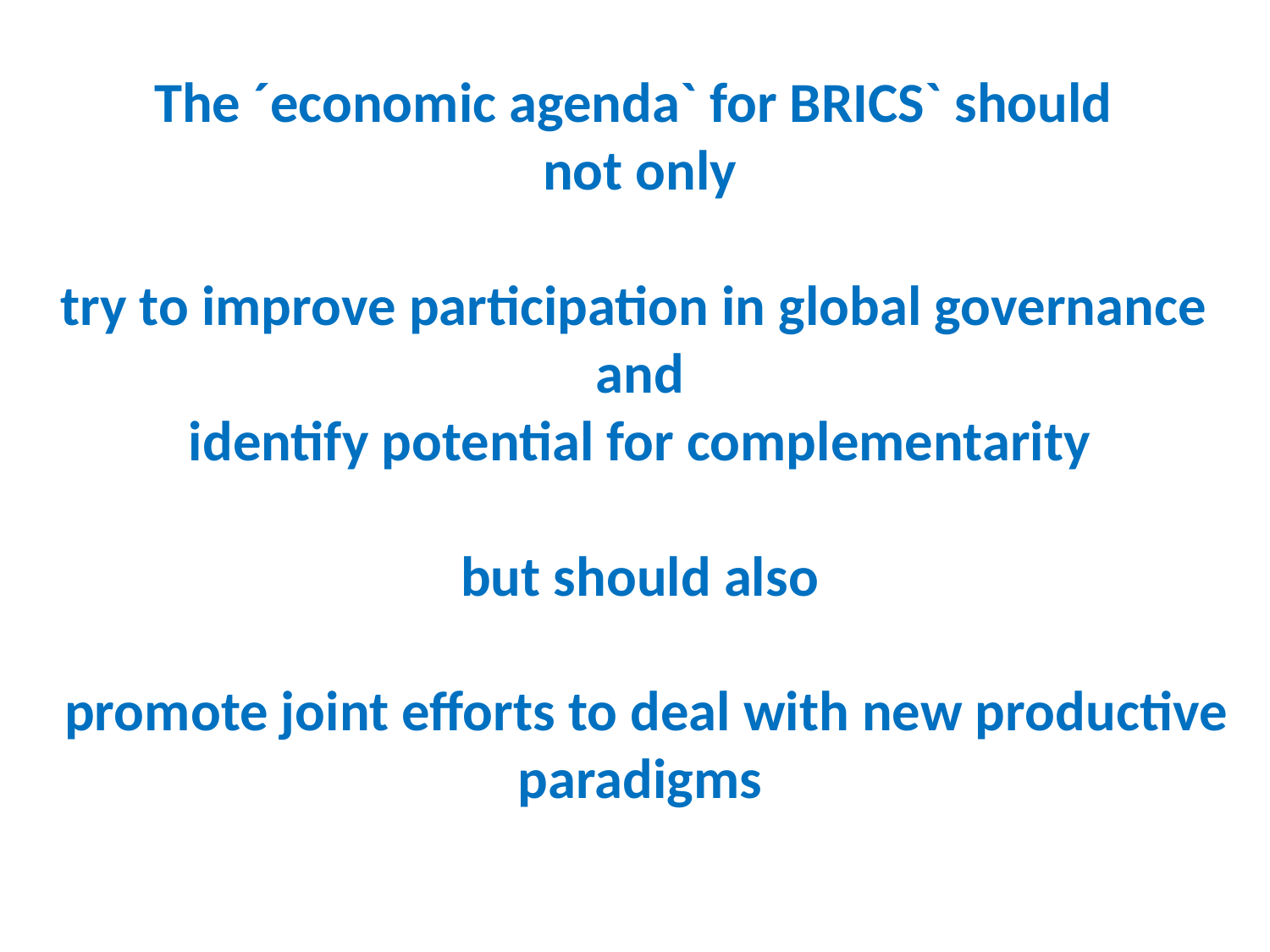

# The ´economic agenda` for BRICS` should not only try to improve participation in global governance and identify potential for complementarity but should also promote joint efforts to deal with new productive paradigms